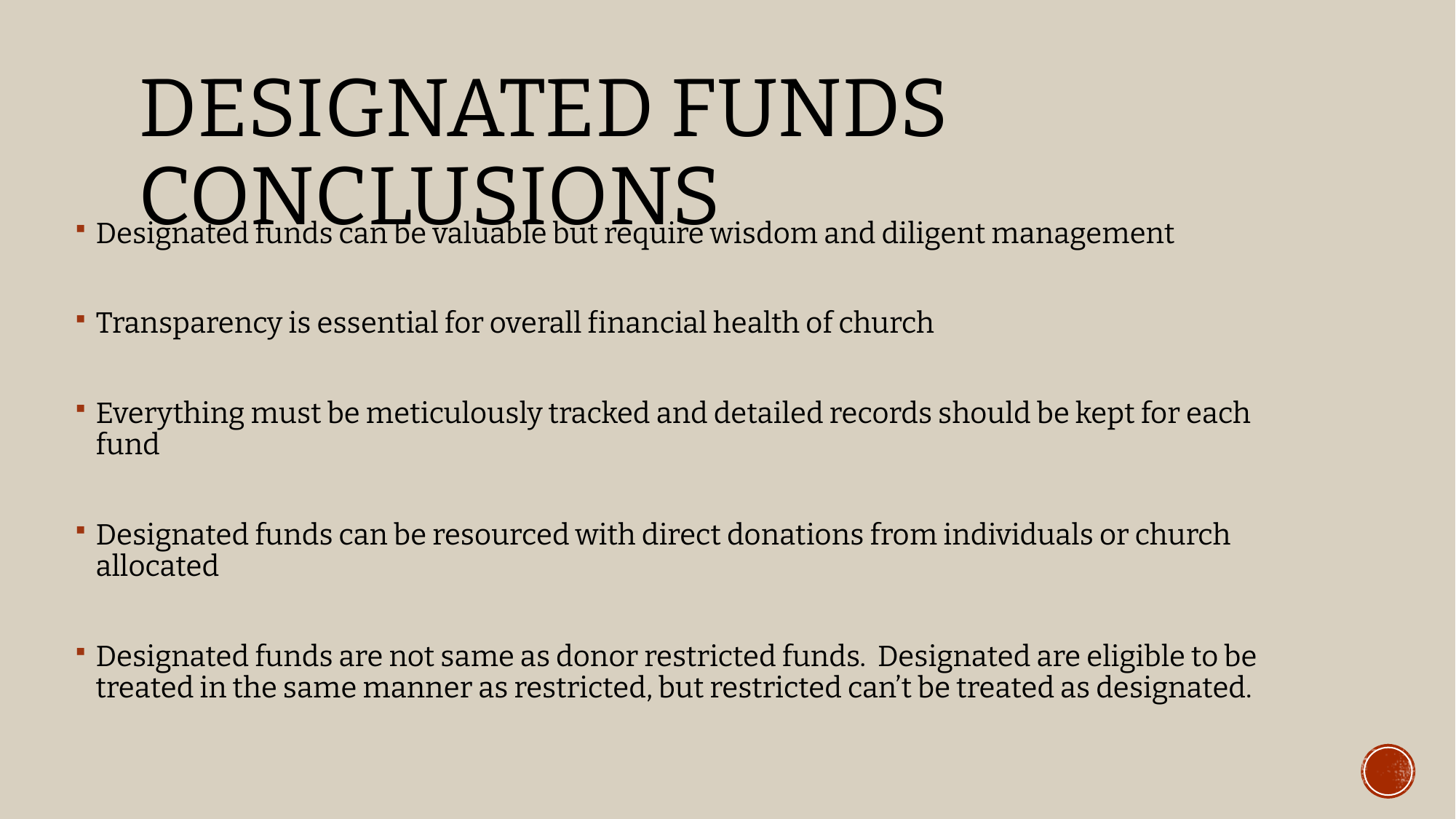

# Designated funds Conclusions
Designated funds can be valuable but require wisdom and diligent management

Transparency is essential for overall financial health of church

Everything must be meticulously tracked and detailed records should be kept for each fund

Designated funds can be resourced with direct donations from individuals or church allocated

Designated funds are not same as donor restricted funds.  Designated are eligible to be treated in the same manner as restricted, but restricted can’t be treated as designated.